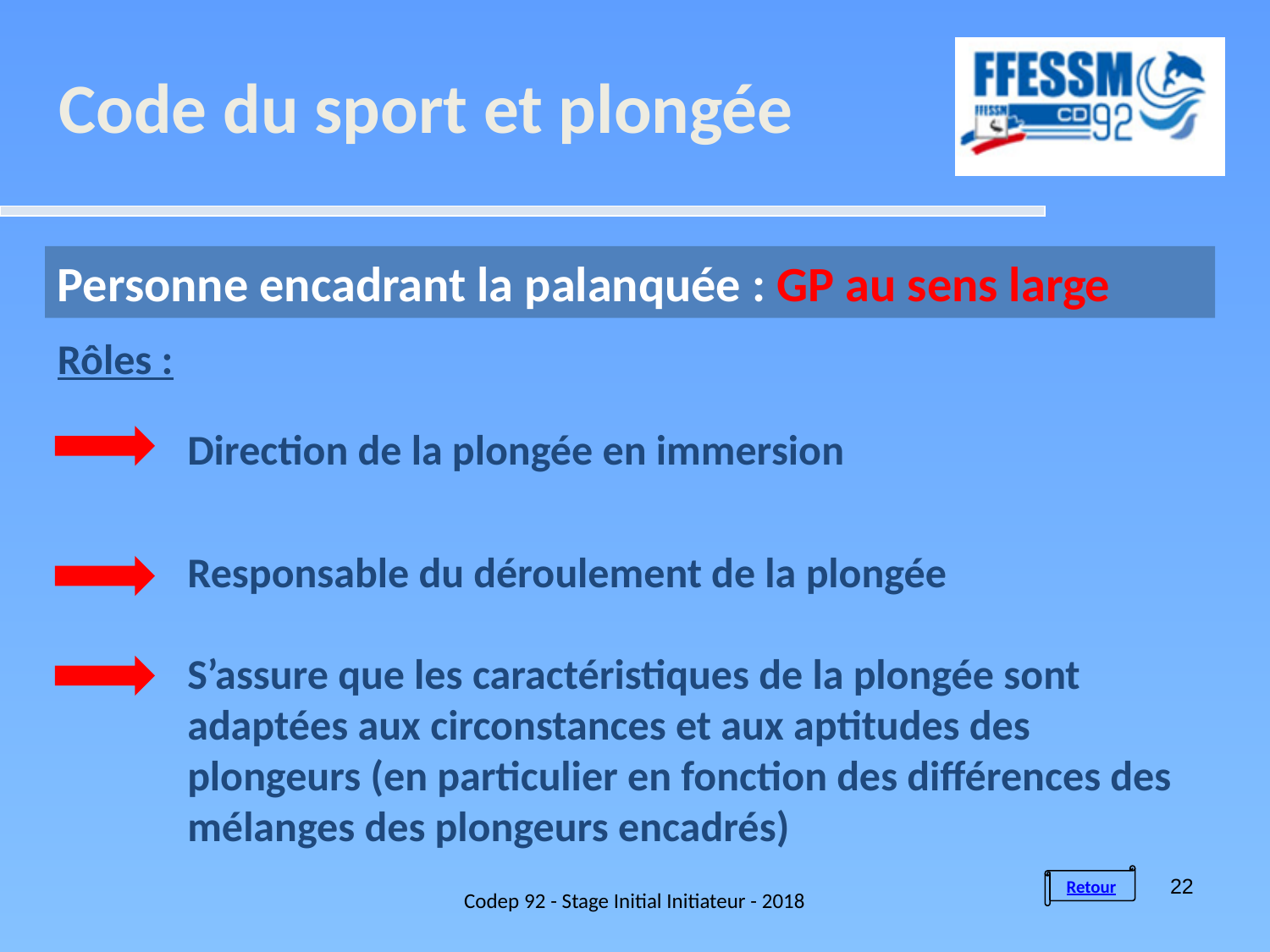

Code du sport et plongée
Personne encadrant la palanquée : GP au sens large
Rôles :
Direction de la plongée en immersion

Responsable du déroulement de la plongée

S’assure que les caractéristiques de la plongée sont adaptées aux circonstances et aux aptitudes des plongeurs (en particulier en fonction des différences des mélanges des plongeurs encadrés)

Retour
Codep 92 - Stage Initial Initiateur - 2018
22